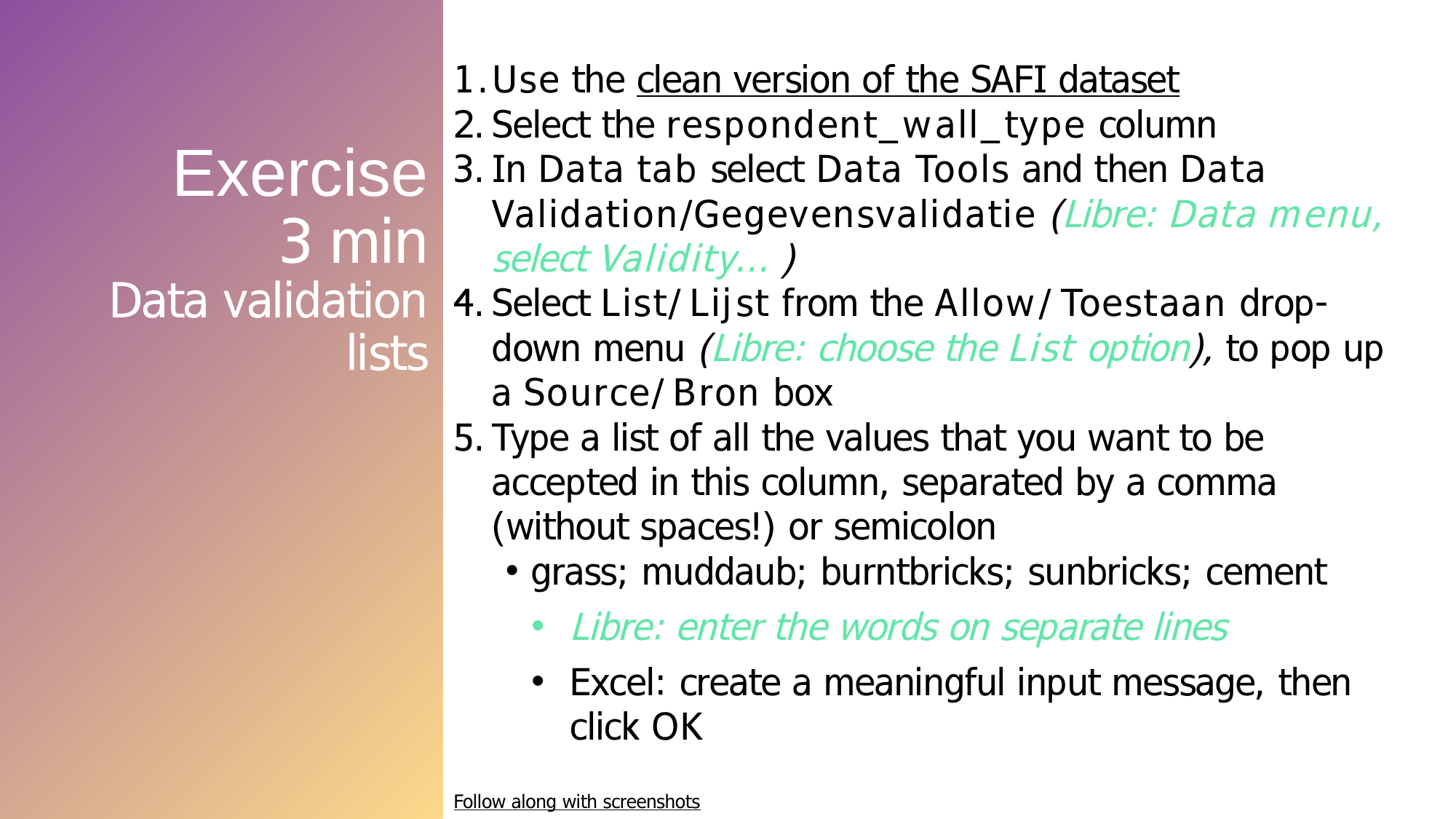

Use the clean version of the SAFI dataset
Select the respondent_wall_type column
In Data tab select Data Tools and then Data Validation/Gegevensvalidatie (Libre: Data menu, select Validity... )
Select List/Lijst from the Allow/Toestaan drop-down menu (Libre: choose the List option), to pop up a Source/Bron box
Type a list of all the values that you want to be accepted in this column, separated by a comma (without spaces!) or semicolon
grass; muddaub; burntbricks; sunbricks; cement
Libre: enter the words on separate lines
Excel: create a meaningful input message, then click OK

Follow along with screenshots

# Exercise 3 min Data validation lists